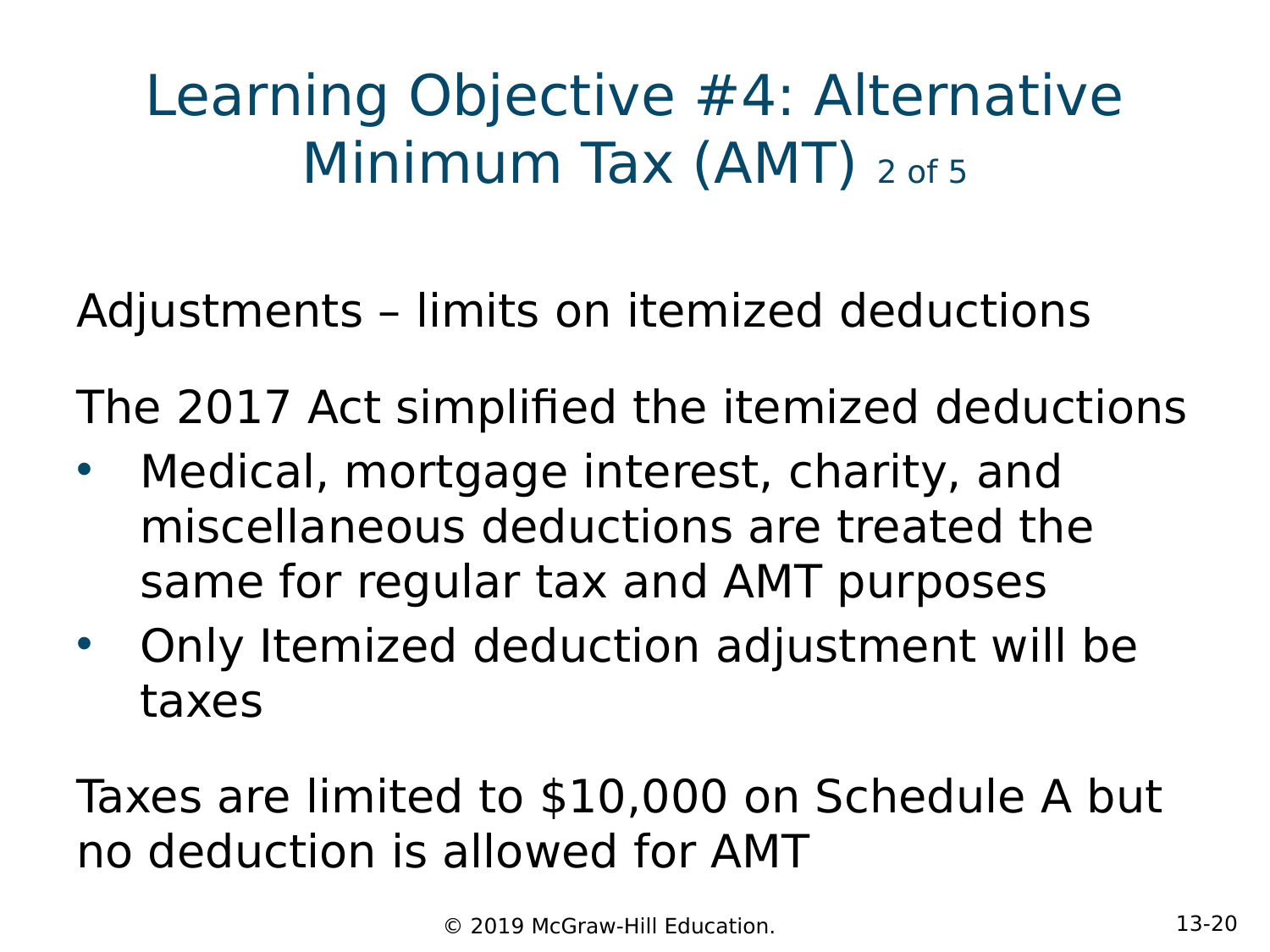

# Learning Objective #4: Alternative Minimum Tax (AMT) 2 of 5
Adjustments – limits on itemized deductions
The 2017 Act simplified the itemized deductions
Medical, mortgage interest, charity, and miscellaneous deductions are treated the same for regular tax and AMT purposes
Only Itemized deduction adjustment will be taxes
Taxes are limited to $10,000 on Schedule A but no deduction is allowed for AMT